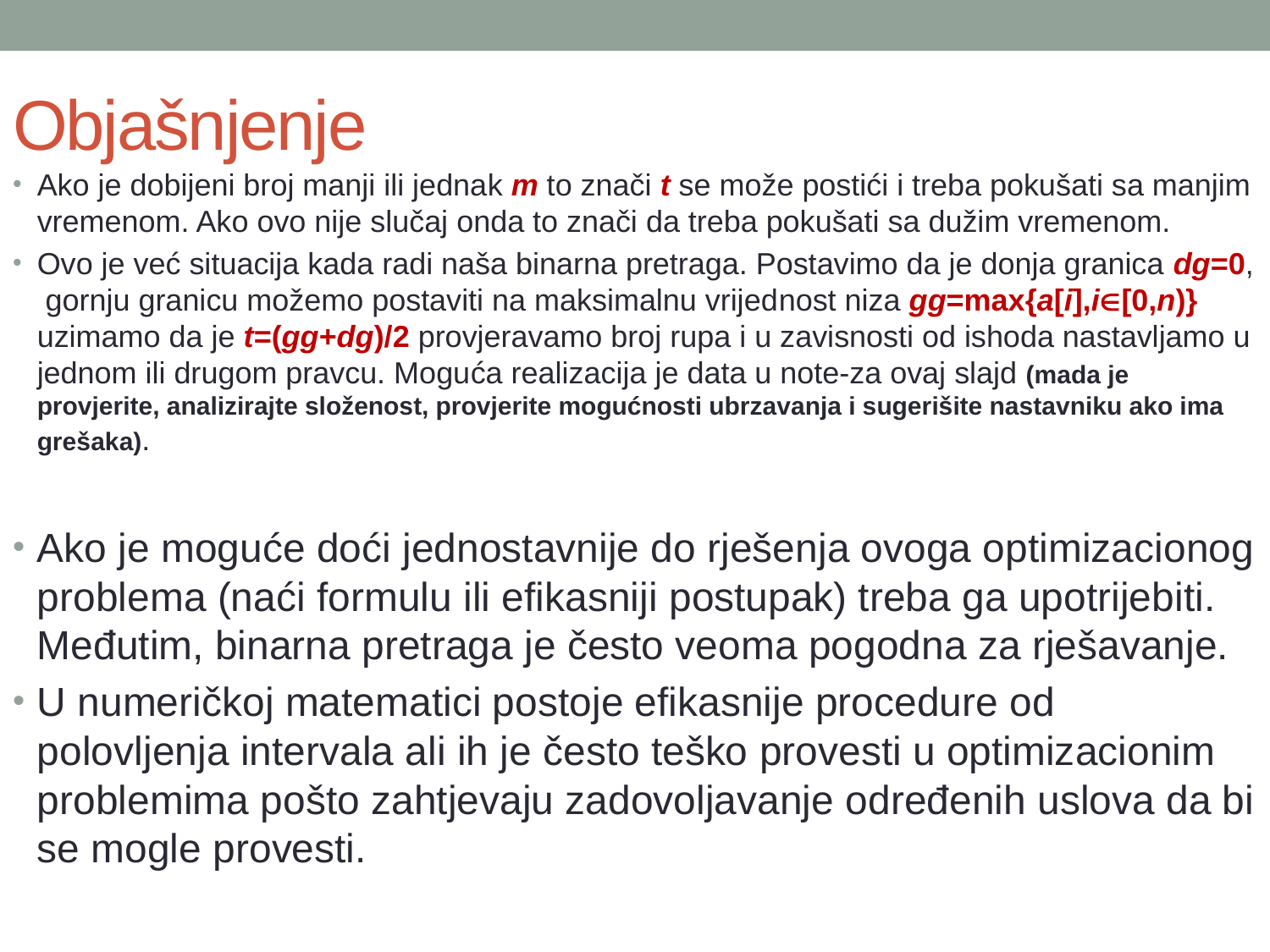

# Objašnjenje
Ako je dobijeni broj manji ili jednak m to znači t se može postići i treba pokušati sa manjim vremenom. Ako ovo nije slučaj onda to znači da treba pokušati sa dužim vremenom.
Ovo je već situacija kada radi naša binarna pretraga. Postavimo da je donja granica dg=0,  gornju granicu možemo postaviti na maksimalnu vrijednost niza gg=max{a[i],i∈[0,n)} uzimamo da je t=(gg+dg)/2 provjeravamo broj rupa i u zavisnosti od ishoda nastavljamo u jednom ili drugom pravcu. Moguća realizacija je data u note-za ovaj slajd (mada je provjerite, analizirajte složenost, provjerite mogućnosti ubrzavanja i sugerišite nastavniku ako ima grešaka).

Ako je moguće doći jednostavnije do rješenja ovoga optimizacionog problema (naći formulu ili efikasniji postupak) treba ga upotrijebiti. Međutim, binarna pretraga je često veoma pogodna za rješavanje.
U numeričkoj matematici postoje efikasnije procedure od polovljenja intervala ali ih je često teško provesti u optimizacionim problemima pošto zahtjevaju zadovoljavanje određenih uslova da bi se mogle provesti.